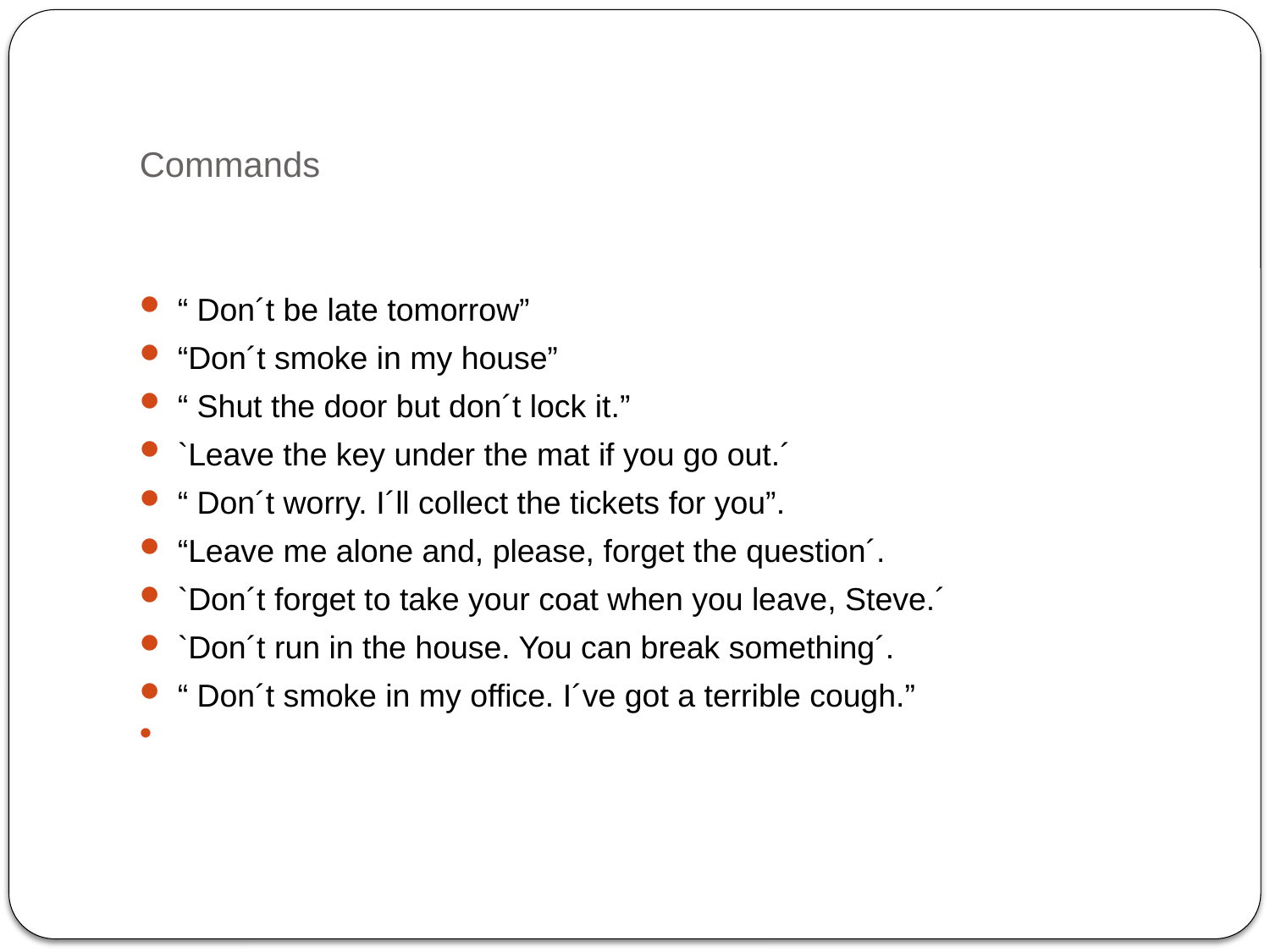

# Commands

“ Don´t be late tomorrow”
“Don´t smoke in my house”
“ Shut the door but don´t lock it.”
`Leave the key under the mat if you go out.´
“ Don´t worry. I´ll collect the tickets for you”.
“Leave me alone and, please, forget the question´.
`Don´t forget to take your coat when you leave, Steve.´
`Don´t run in the house. You can break something´.
“ Don´t smoke in my office. I´ve got a terrible cough.”